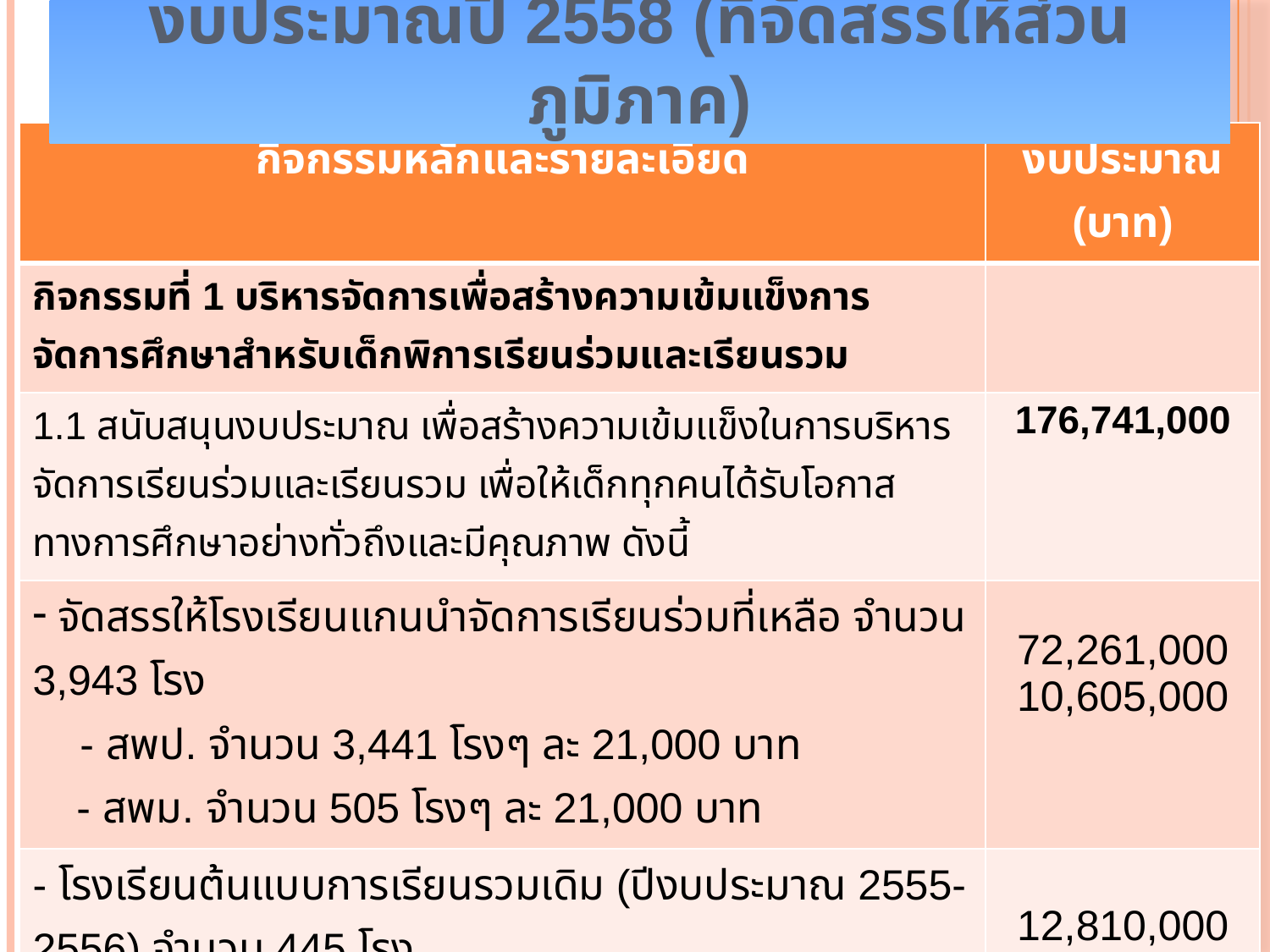

งบประมาณปี 2558 (ที่จัดสรรให้ส่วนภูมิภาค)
| กิจกรรมหลักและรายละเอียด | งบประมาณ (บาท) |
| --- | --- |
| กิจกรรมที่ 1 บริหารจัดการเพื่อสร้างความเข้มแข็งการจัดการศึกษาสำหรับเด็กพิการเรียนร่วมและเรียนรวม |  |
| 1.1 สนับสนุนงบประมาณ เพื่อสร้างความเข้มแข็งในการบริหารจัดการเรียนร่วมและเรียนรวม เพื่อให้เด็กทุกคนได้รับโอกาสทางการศึกษาอย่างทั่วถึงและมีคุณภาพ ดังนี้ | 176,741,000 |
| จัดสรรให้โรงเรียนแกนนำจัดการเรียนร่วมที่เหลือ จำนวน 3,943 โรง - สพป. จำนวน 3,441 โรงๆ ละ 21,000 บาท - สพม. จำนวน 505 โรงๆ ละ 21,000 บาท | 72,261,000 10,605,000 |
| - โรงเรียนต้นแบบการเรียนรวมเดิม (ปีงบประมาณ 2555-2556) จำนวน 445 โรง - สพป. จำนวน 366 โรงๆ ละ 35,000 บาท - สพม. จำนวน 79 โรงๆ ละ 35,000 บาท | 12,810,000 2,765,000 |
| โรงเรียนต้นแบบการเรียนรวมที่คัดเลือกเพิ่มในปีงบประมาณ 2557 จำนวน 783 โรง - สพป. จำนวน 539 โรงๆ ละ 100,000 บาท - สพม. จำนวน 193 โรงๆ ละ 100,000 บาท - รร.ศึกษาสงเคราะห์/ราชประชานุเคราะห์ 51 โรงๆ ละ 100,000 บาท | 53,900,000 19,300,000 5,100,000 |